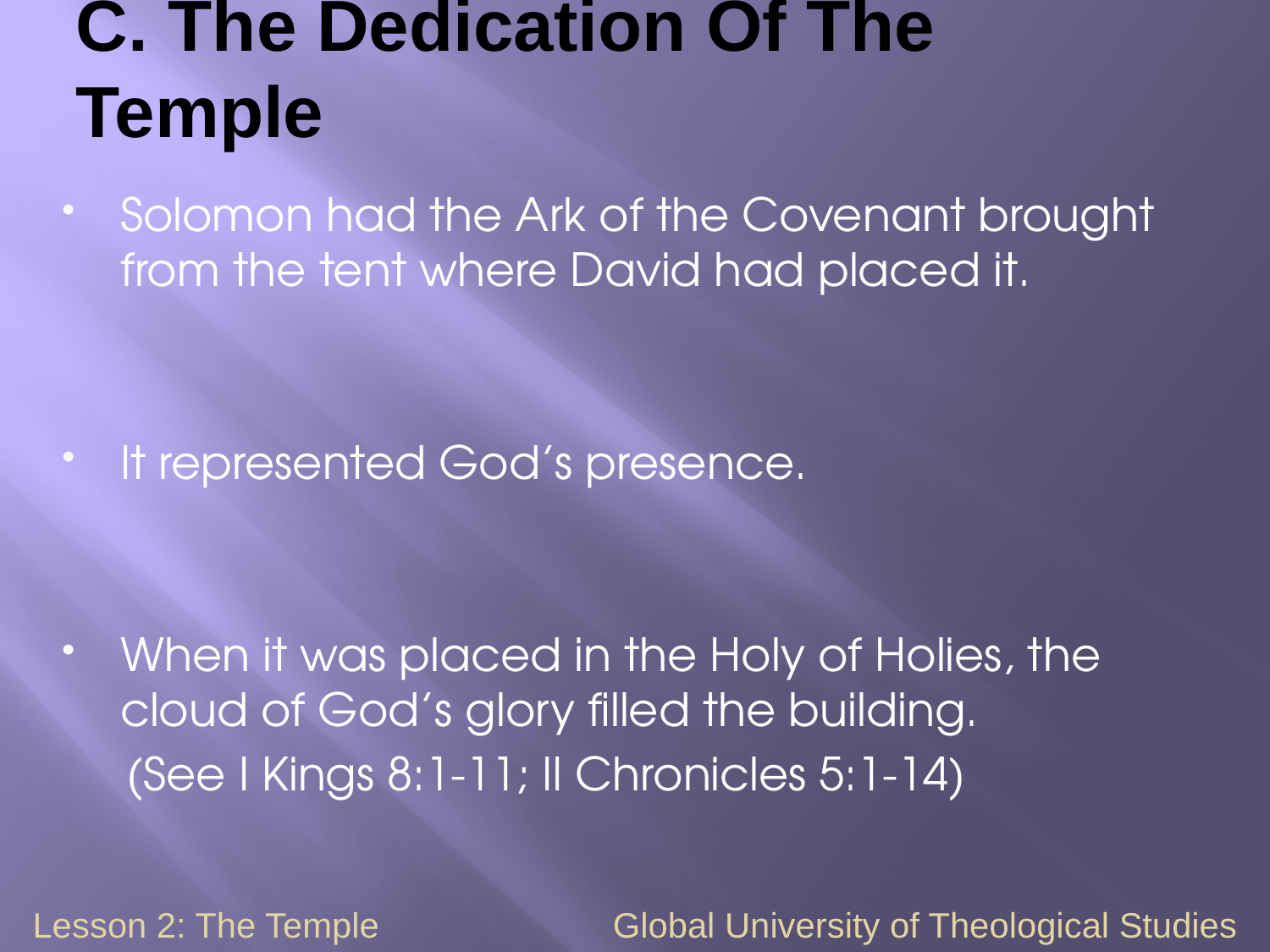

# C. The Dedication Of The Temple
Solomon had the Ark of the Covenant brought from the tent where David had placed it.

It represented God’s presence.

When it was placed in the Holy of Holies, the cloud of God’s glory filled the building.
     (See I Kings 8:1-11; II Chronicles 5:1-14)
Lesson 2: The Temple                        Global University of Theological Studies